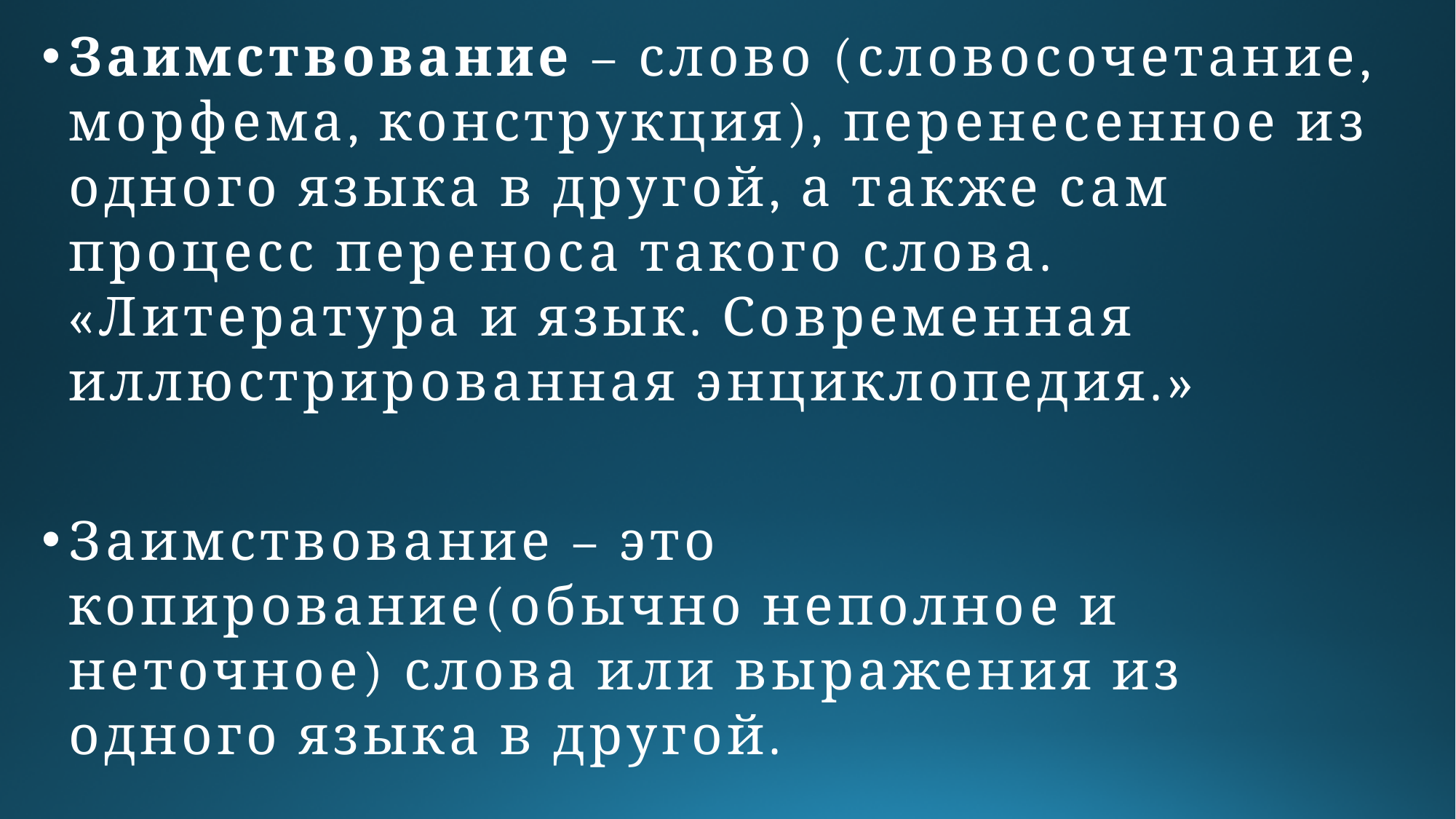

Заимствование – слово (словосочетание, морфема, конструкция), перенесенное из одного языка в другой, а также сам процесс переноса такого слова. «Литература и язык. Современная иллюстрированная энциклопедия.»

Заимствование – это копирование(обычно неполное и неточное) слова или выражения из одного языка в другой.